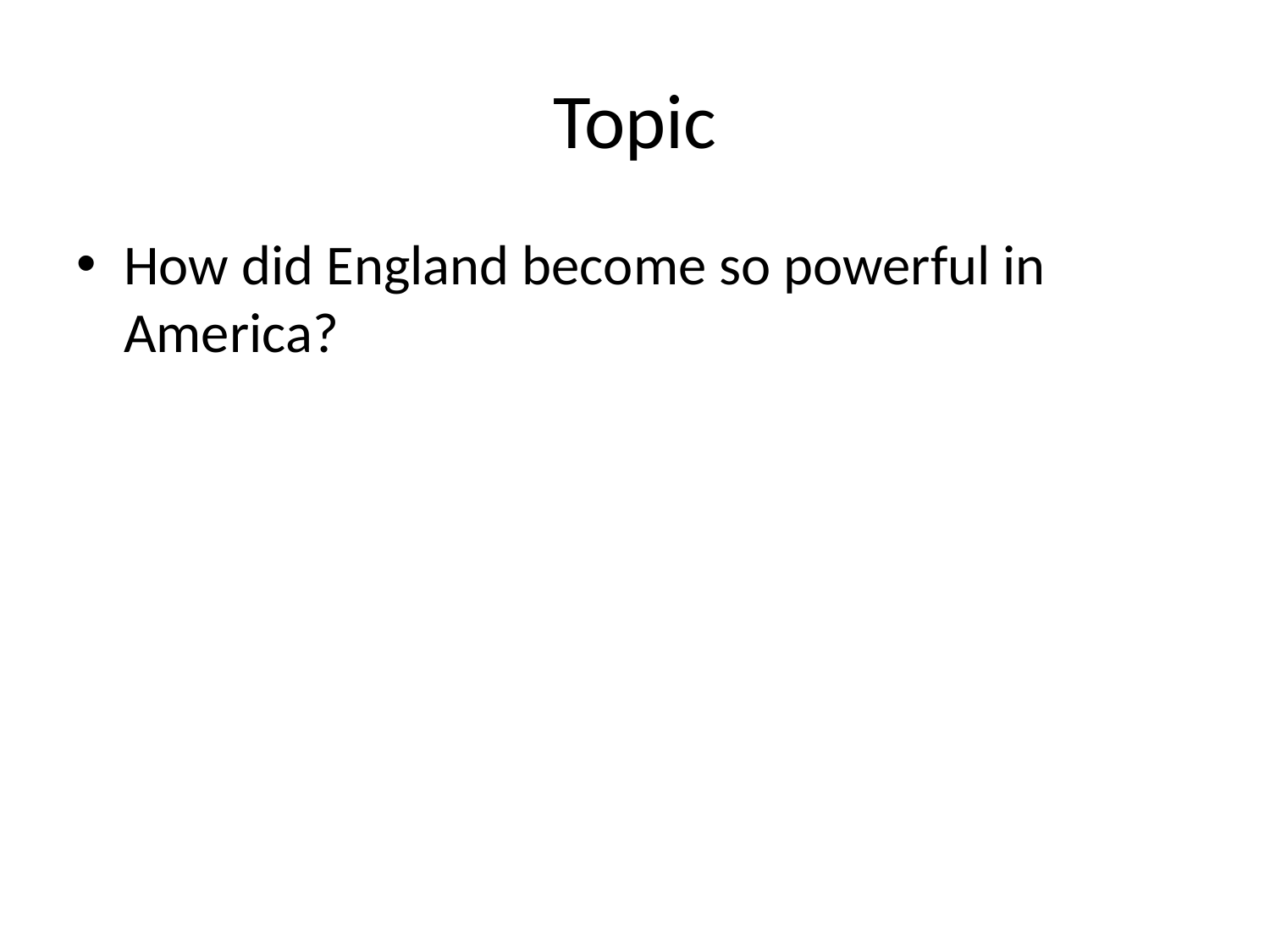

# Topic
How did England become so powerful in America?